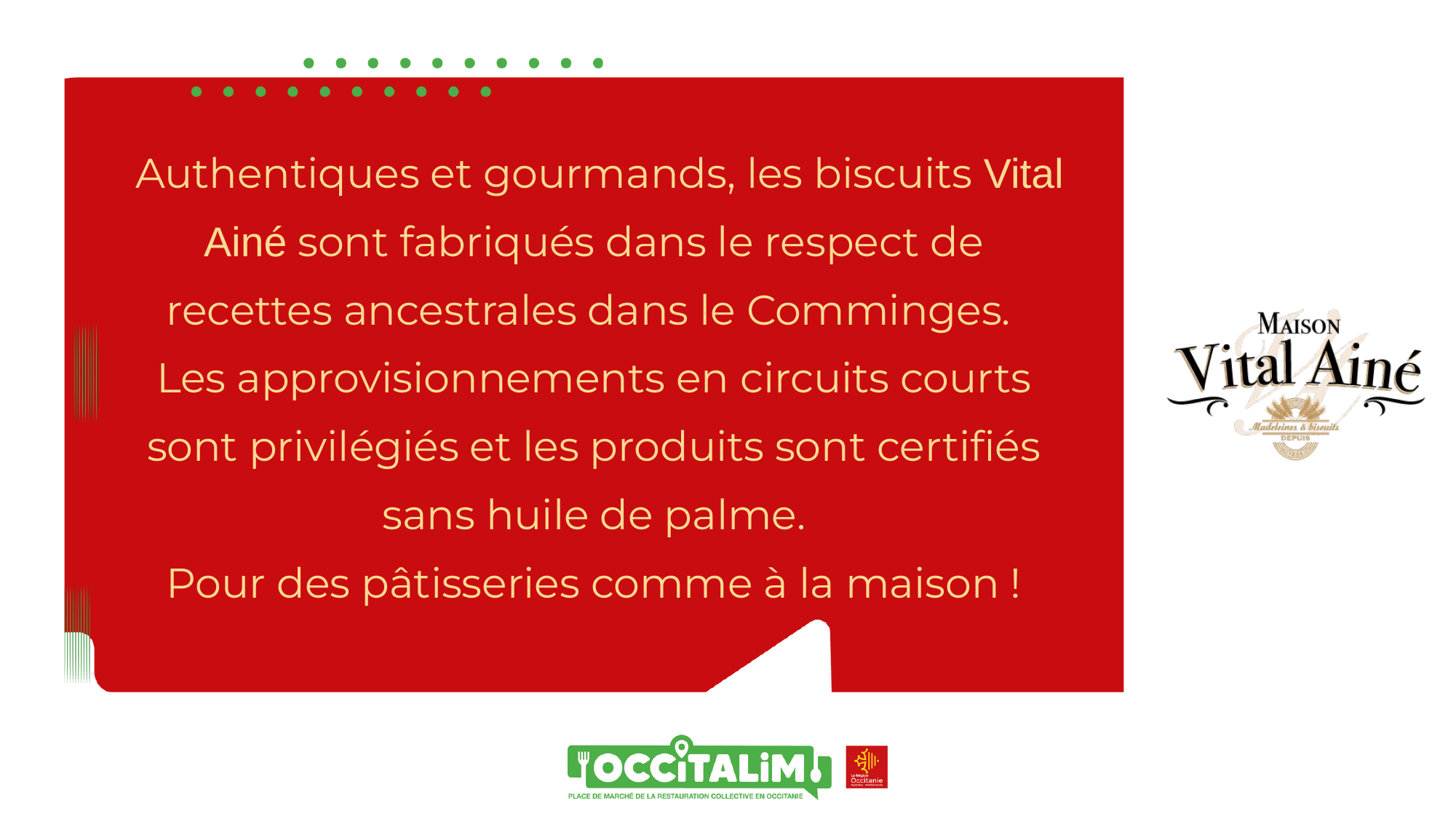

Authentiques et gourmands, les biscuits Vital Ainé sont fabriqués dans le respect de recettes ancestrales dans le Comminges.
Les approvisionnements en circuits courts sont privilégiés et les produits sont certifiés sans huile de palme.
Pour des pâtisseries comme à la maison !